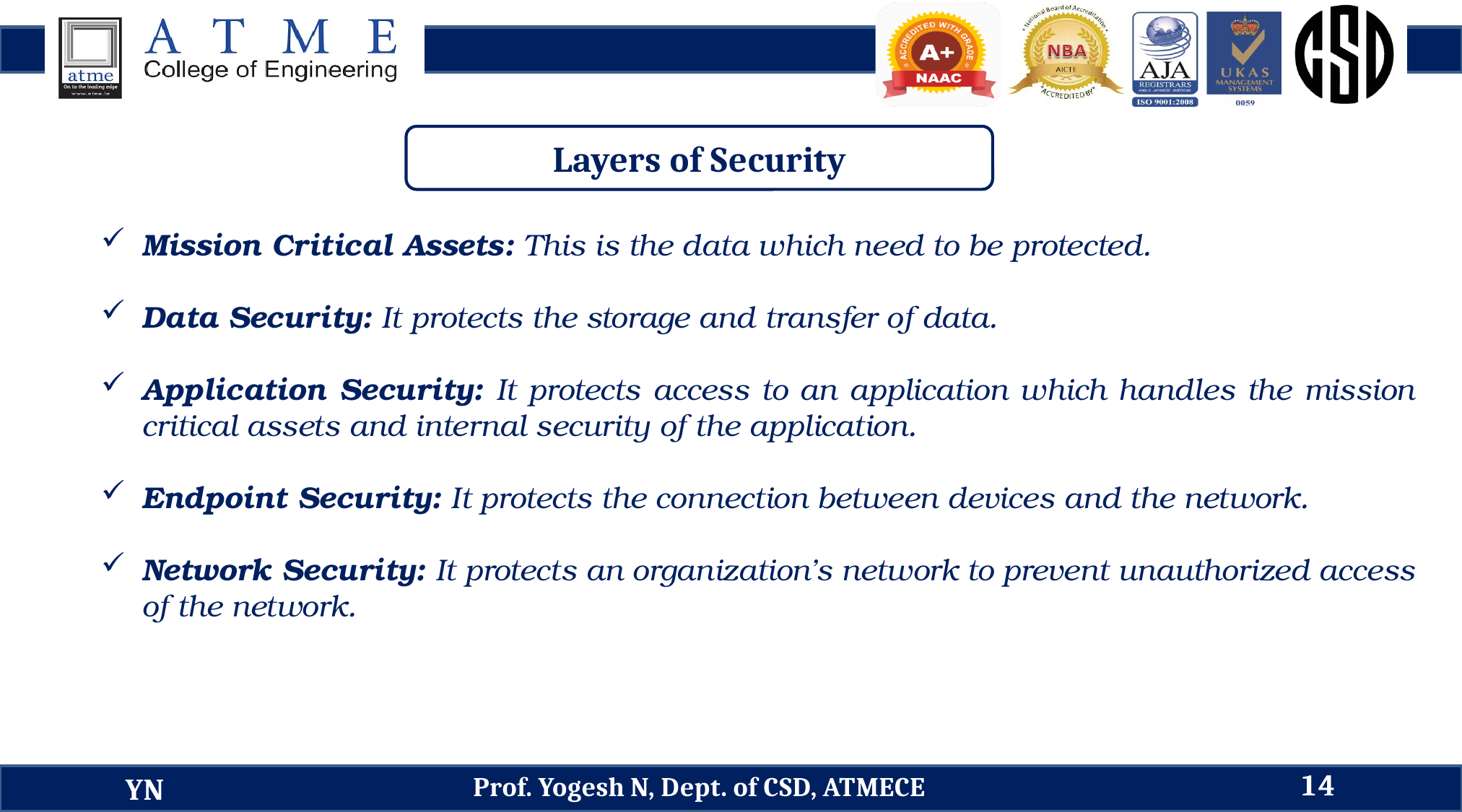

Layers of Security
Mission Critical Assets: This is the data which need to be protected.

Data Security: It protects the storage and transfer of data.

Application Security: It protects access to an application which handles the mission critical assets and internal security of the application.

Endpoint Security: It protects the connection between devices and the network.

Network Security: It protects an organization’s network to prevent unauthorized access of the network.
14
Prof. Yogesh N, Dept. of CSD, ATMECE
YN